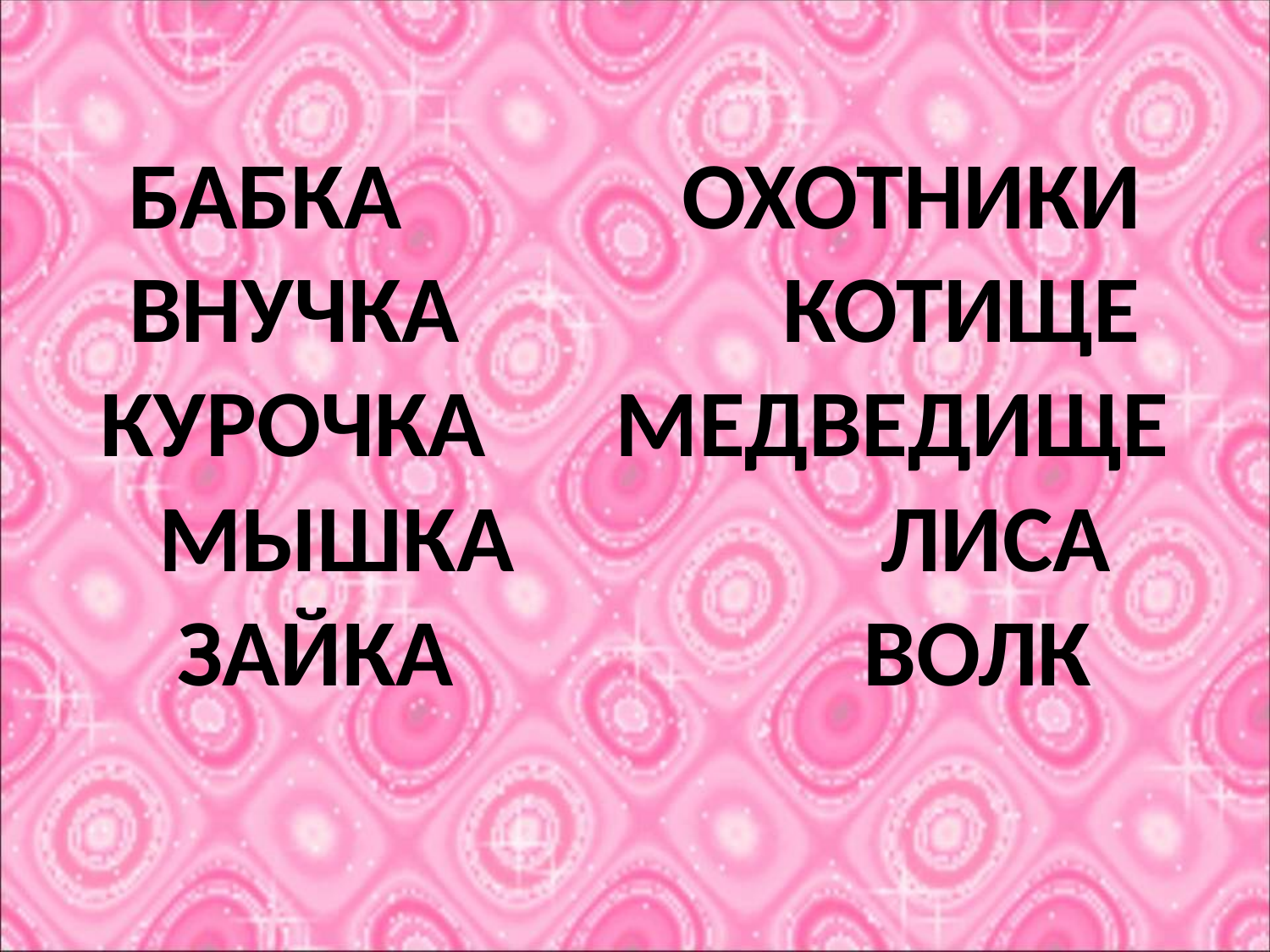

# БАБКА             ОХОТНИКИ ВНУЧКА               КОТИЩЕ КУРОЧКА      МЕДВЕДИЩЕ МЫШКА                 ЛИСА ЗАЙКА                   ВОЛК